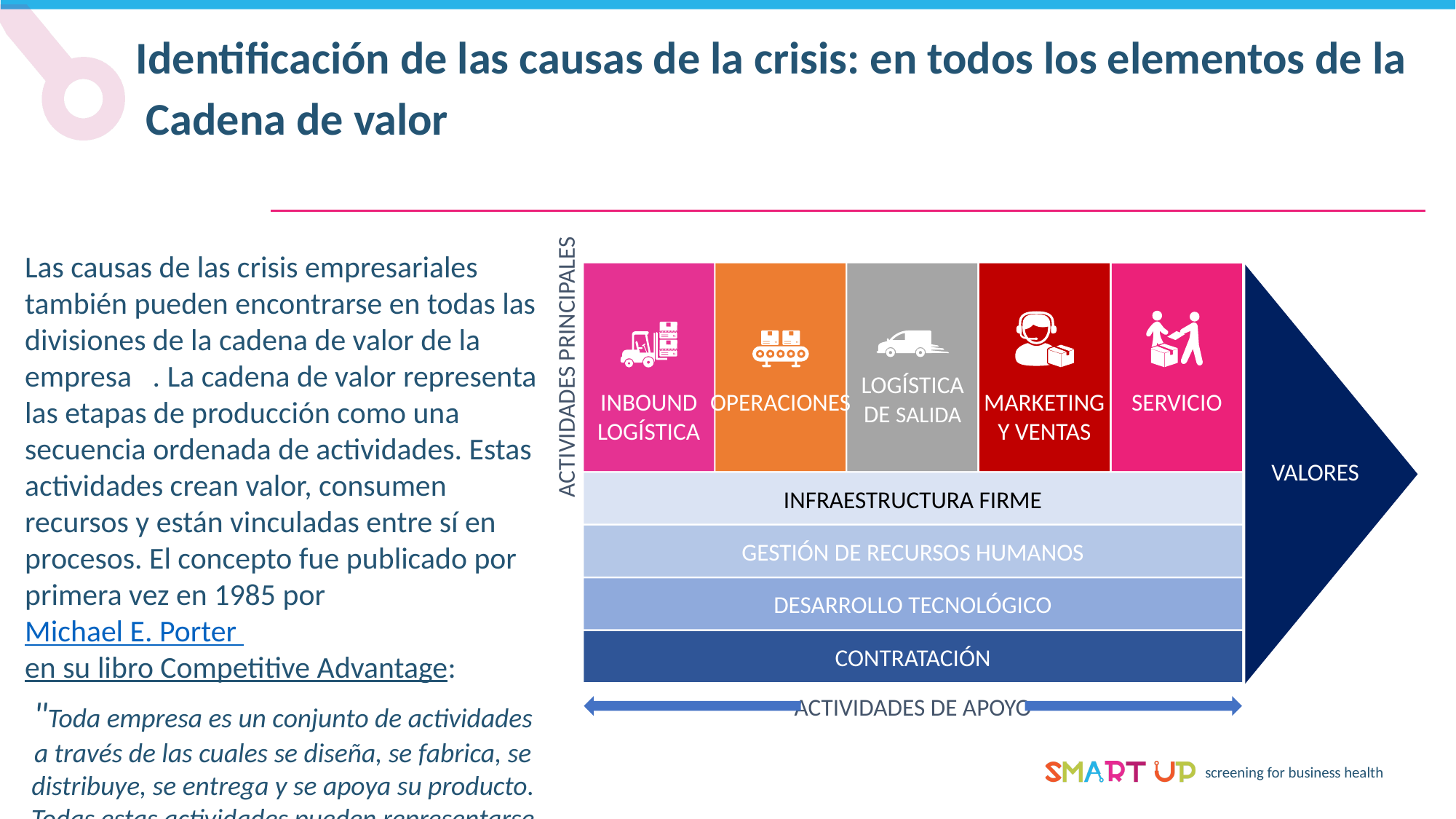

Identificación de las causas de la crisis: en todos los elementos de la
 Cadena de valor
Las causas de las crisis empresariales también pueden encontrarse en todas las divisiones de la cadena de valor de la empresa   . La cadena de valor representa las etapas de producción como una secuencia ordenada de actividades. Estas actividades crean valor, consumen recursos y están vinculadas entre sí en procesos. El concepto fue publicado por primera vez en 1985 por Michael E. Porter en su libro Competitive Advantage:
"Toda empresa es un conjunto de actividades a través de las cuales se diseña, se fabrica, se distribuye, se entrega y se apoya su producto. Todas estas actividades pueden representarse en una cadena de valor".

ACTIVIDADES PRINCIPALES
LOGÍSTICA DE SALIDA
OPERACIONES
INBOUND
LOGÍSTICA
MARKETING
Y VENTAS
SERVICIO

VALORES

INFRAESTRUCTURA FIRME

GESTIÓN DE RECURSOS HUMANOS

DESARROLLO TECNOLÓGICO

CONTRATACIÓN
ACTIVIDADES DE APOYO